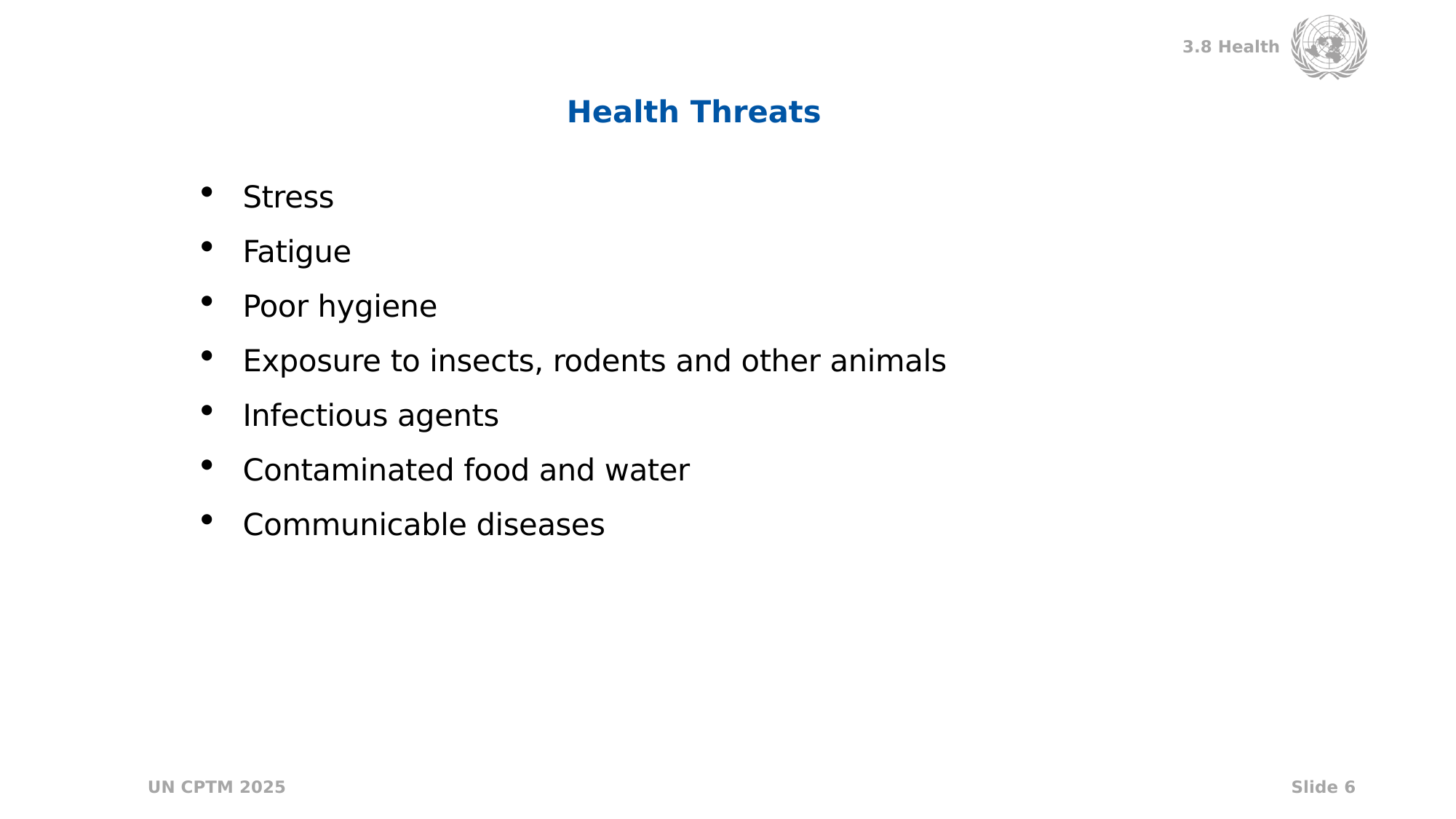

Health Threats
Stress
Fatigue
Poor hygiene
Exposure to insects, rodents and other animals
Infectious agents
Contaminated food and water
Communicable diseases